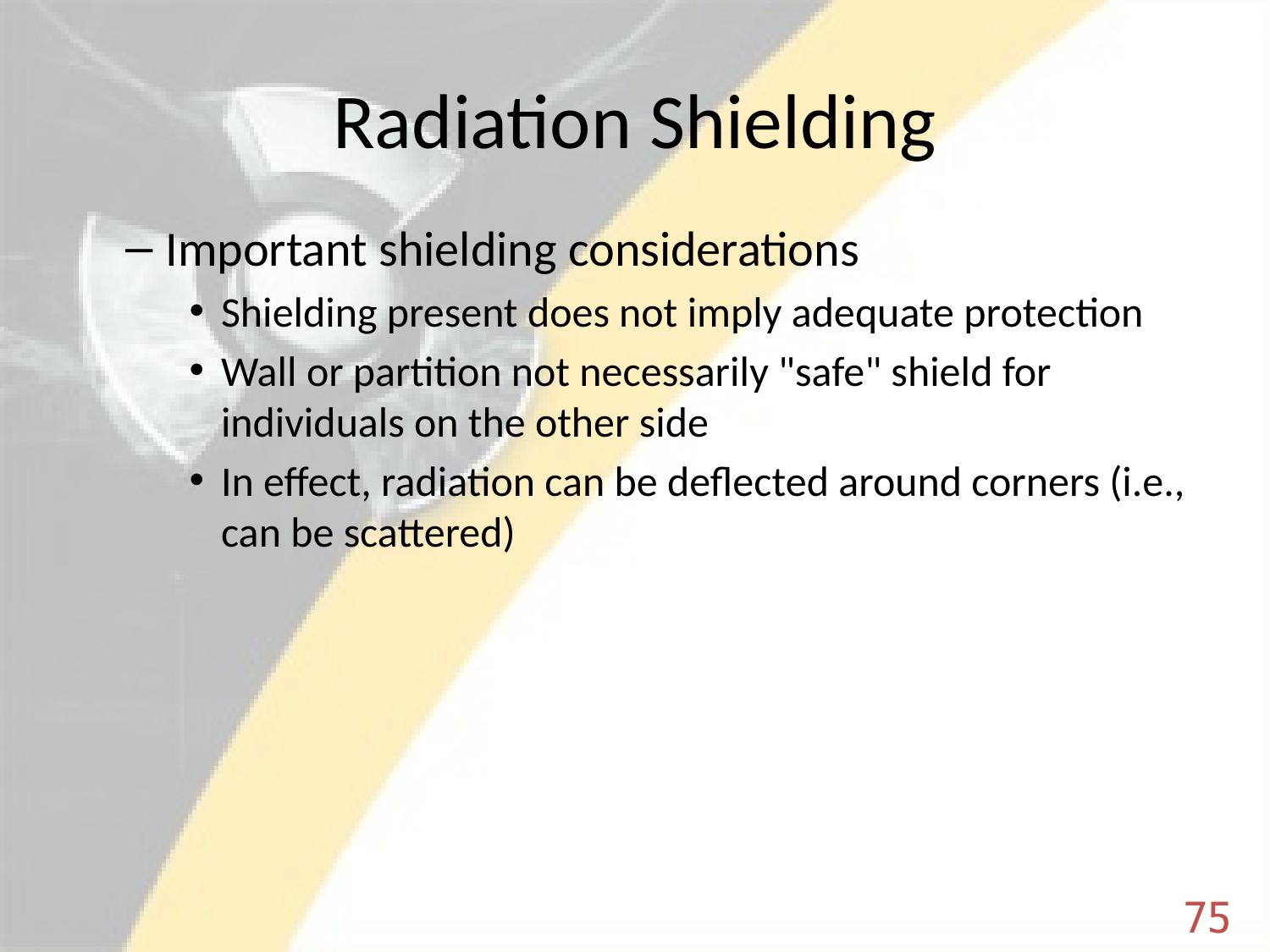

# Radiation Shielding
Important shielding considerations
Shielding present does not imply adequate protection
Wall or partition not necessarily "safe" shield for individuals on the other side
In effect, radiation can be deflected around corners (i.e., can be scattered)